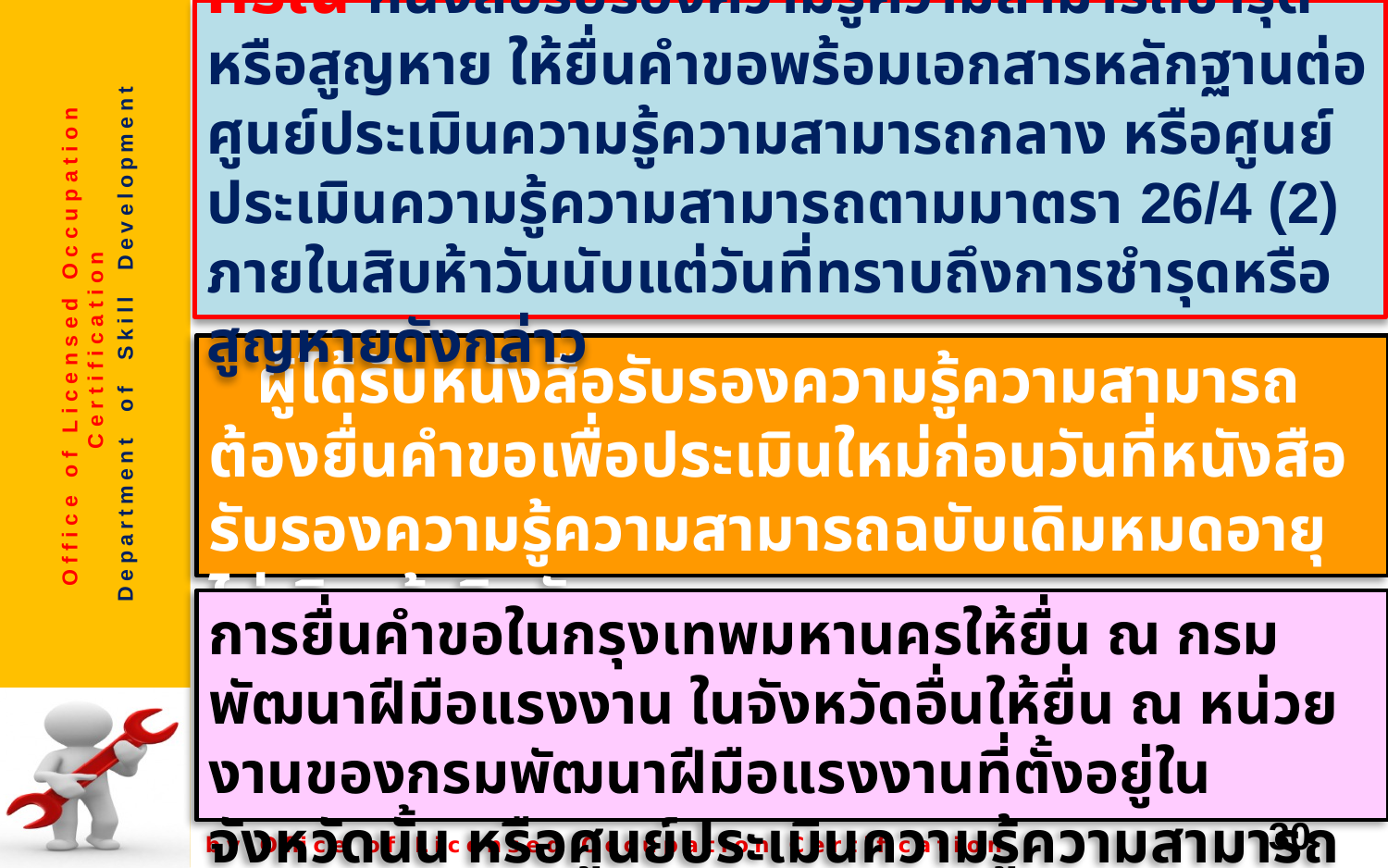

กรณี หนังสือรับรองความรู้ความสามารถชำรุดหรือสูญหาย ให้ยื่นคำขอพร้อมเอกสารหลักฐานต่อศูนย์ประเมินความรู้ความสามารถกลาง หรือศูนย์ประเมินความรู้ความสามารถตามมาตรา 26/4 (2) ภายในสิบห้าวันนับแต่วันที่ทราบถึงการชำรุดหรือสูญหายดังกล่าว
   ผู้ได้รับหนังสือรับรองความรู้ความสามารถ ต้องยื่นคำขอเพื่อประเมินใหม่ก่อนวันที่หนังสือรับรองความรู้ความสามารถฉบับเดิมหมดอายุไม่เกินเก้าสิบวัน
การยื่นคำขอในกรุงเทพมหานครให้ยื่น ณ กรมพัฒนาฝีมือแรงงาน ในจังหวัดอื่นให้ยื่น ณ หน่วยงานของกรมพัฒนาฝีมือแรงงานที่ตั้งอยู่ในจังหวัดนั้น หรือศูนย์ประเมินความรู้ความสามารถตามมาตรา 26/4 (2)
30